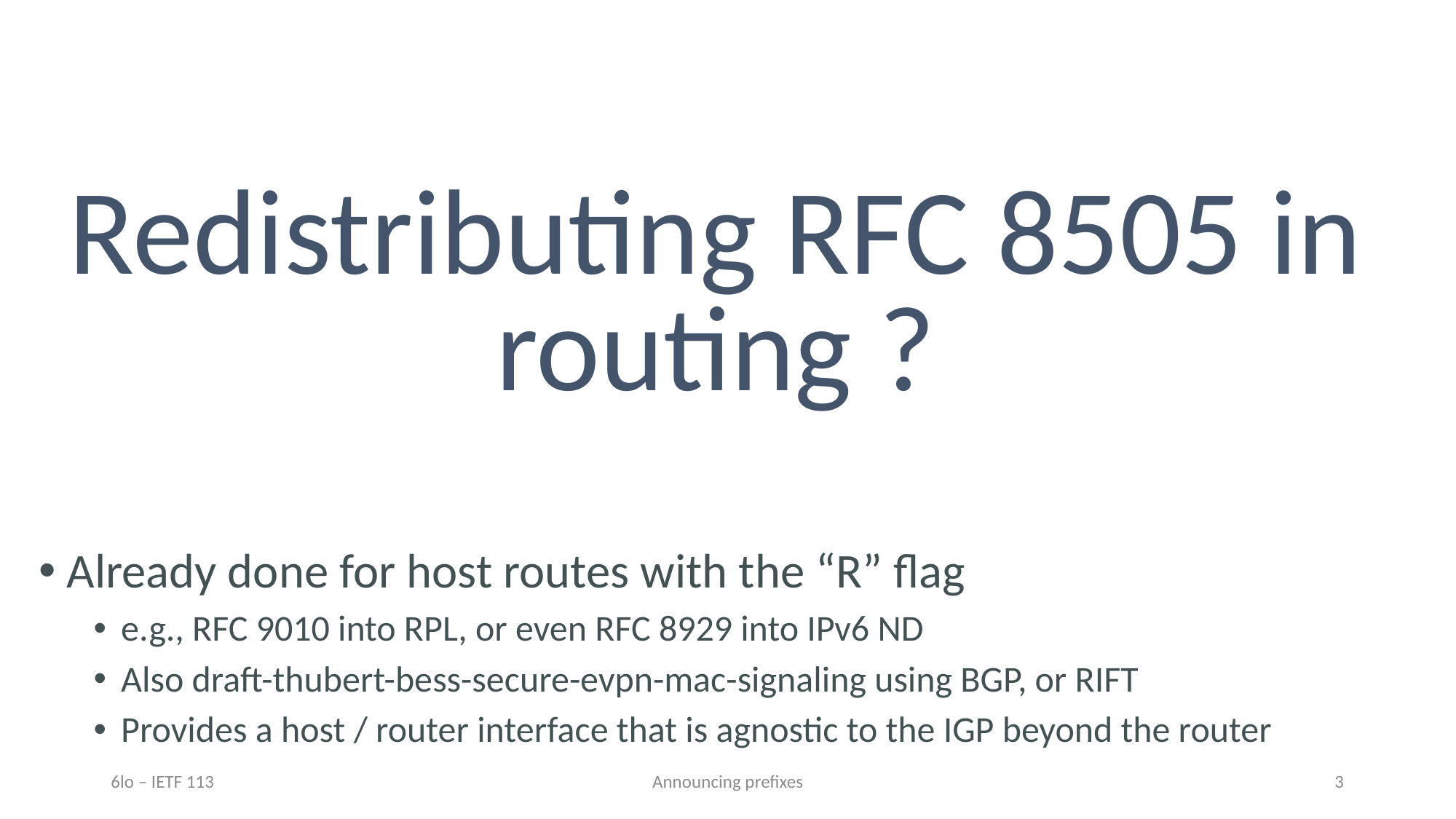

# Redistributing RFC 8505 in routing ?
Already done for host routes with the “R” flag
e.g., RFC 9010 into RPL, or even RFC 8929 into IPv6 ND
Also draft-thubert-bess-secure-evpn-mac-signaling using BGP, or RIFT
Provides a host / router interface that is agnostic to the IGP beyond the router